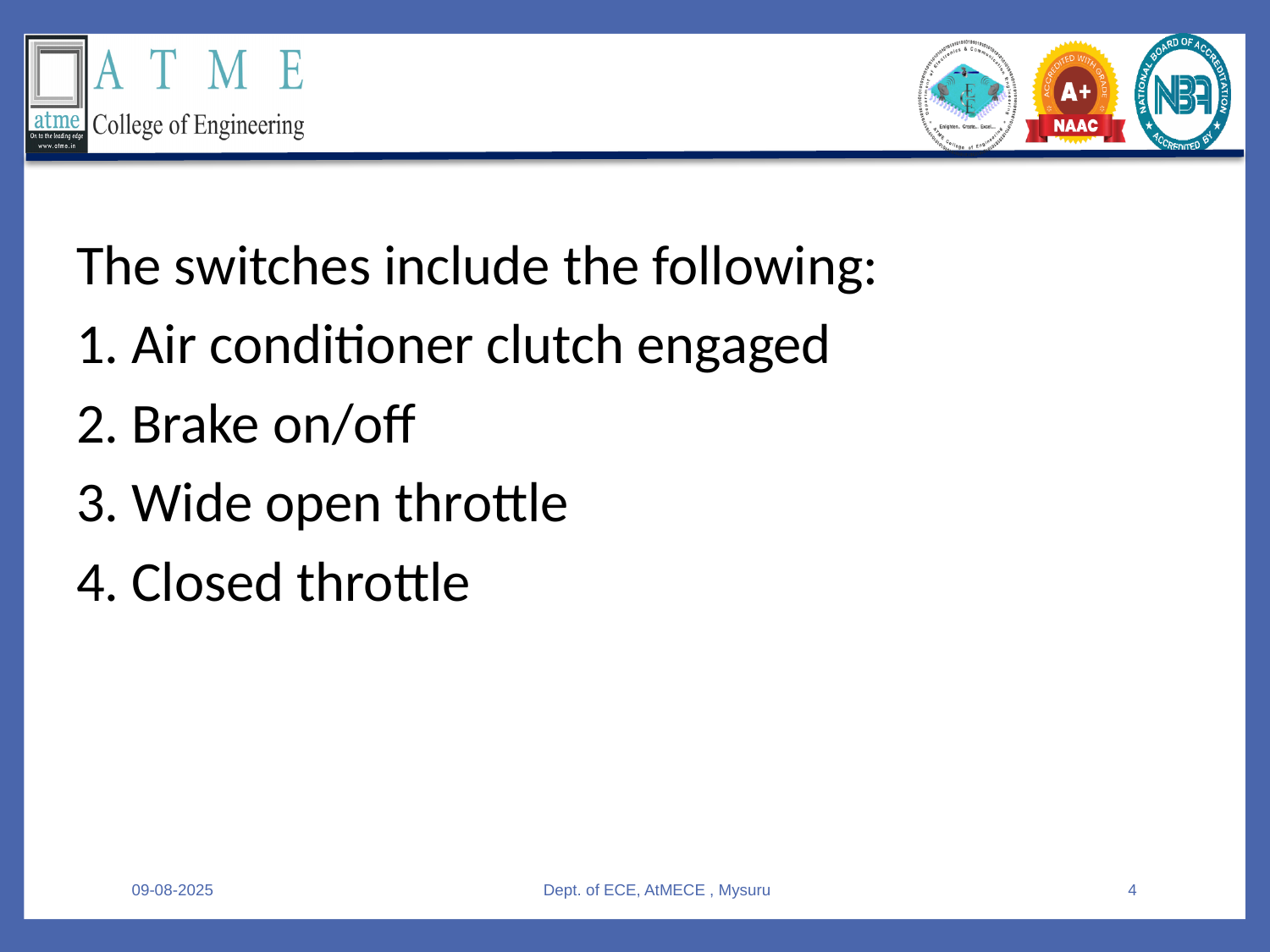

The switches include the following:
1. Air conditioner clutch engaged
2. Brake on/off
3. Wide open throttle
4. Closed throttle
09-08-2025
Dept. of ECE, AtMECE , Mysuru
4